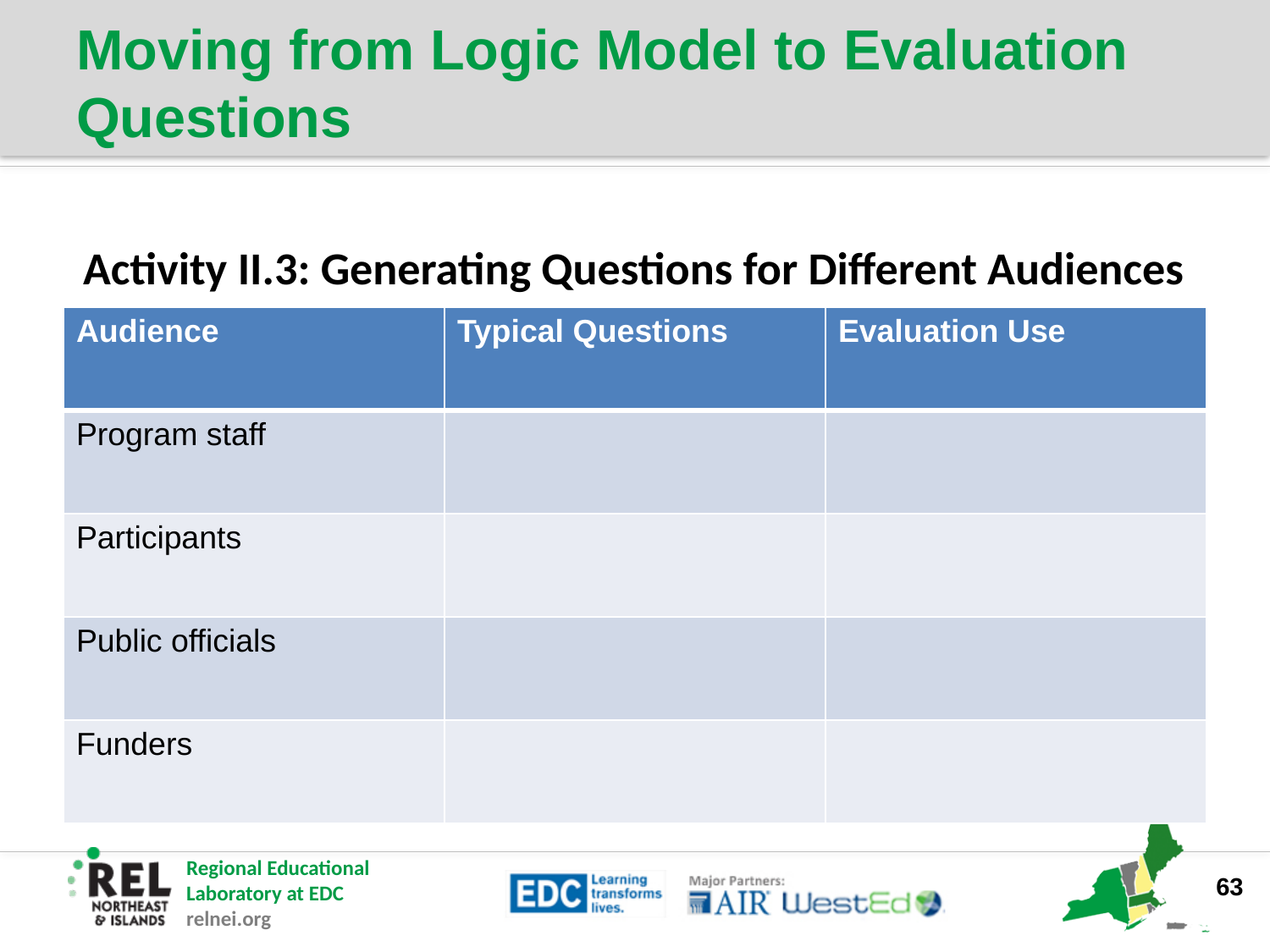

# Moving from Logic Model to Evaluation Questions
Activity II.3: Generating Questions for Different Audiences
| Audience | Typical Questions | Evaluation Use |
| --- | --- | --- |
| Program staff |  |  |
| Participants |  |  |
| Public officials |  |  |
| Funders |  |  |
63